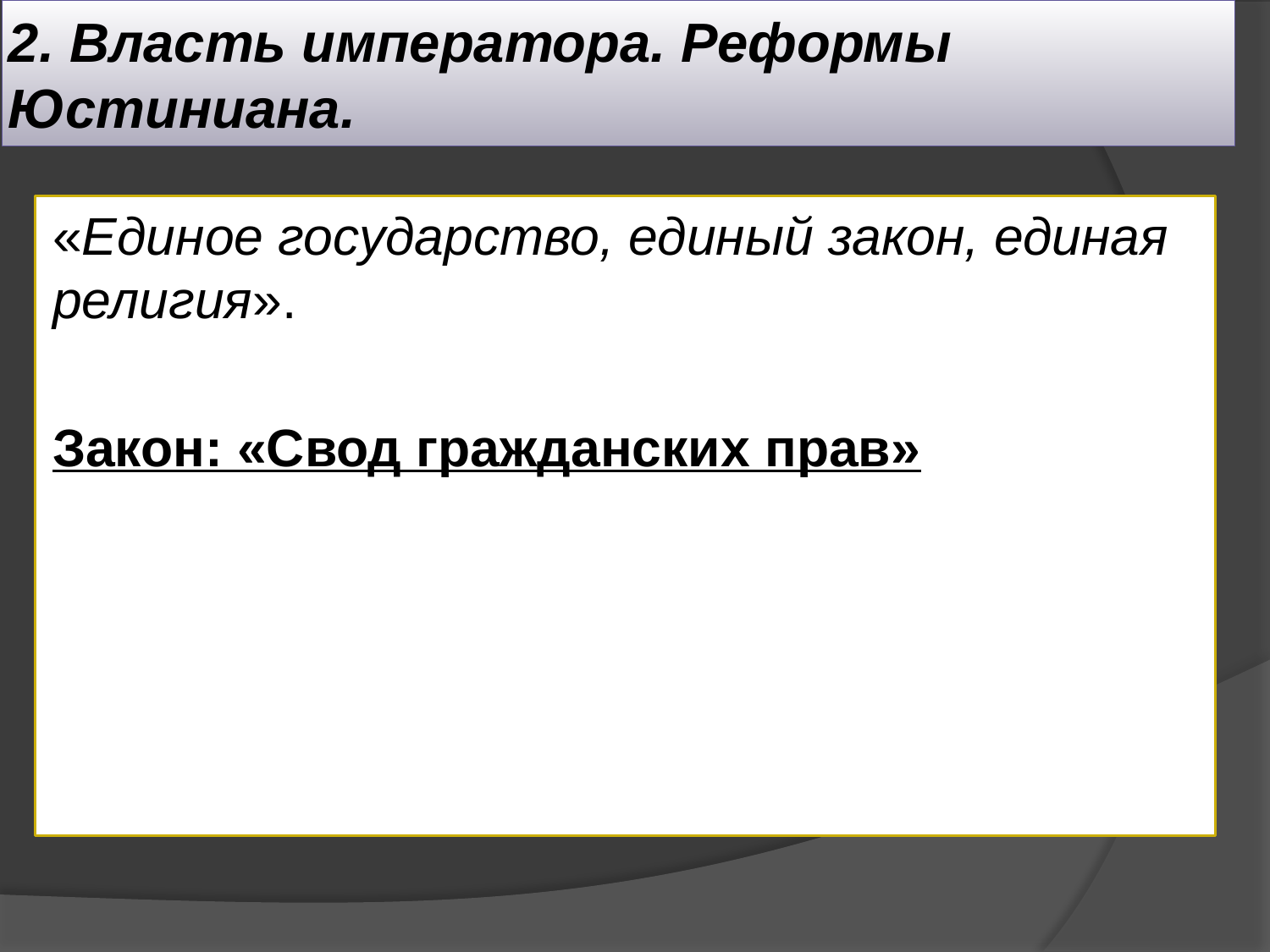

# 2. Власть императора. Реформы Юстиниана.
«Единое государство, единый закон, единая религия».

Закон: «Свод гражданских прав»